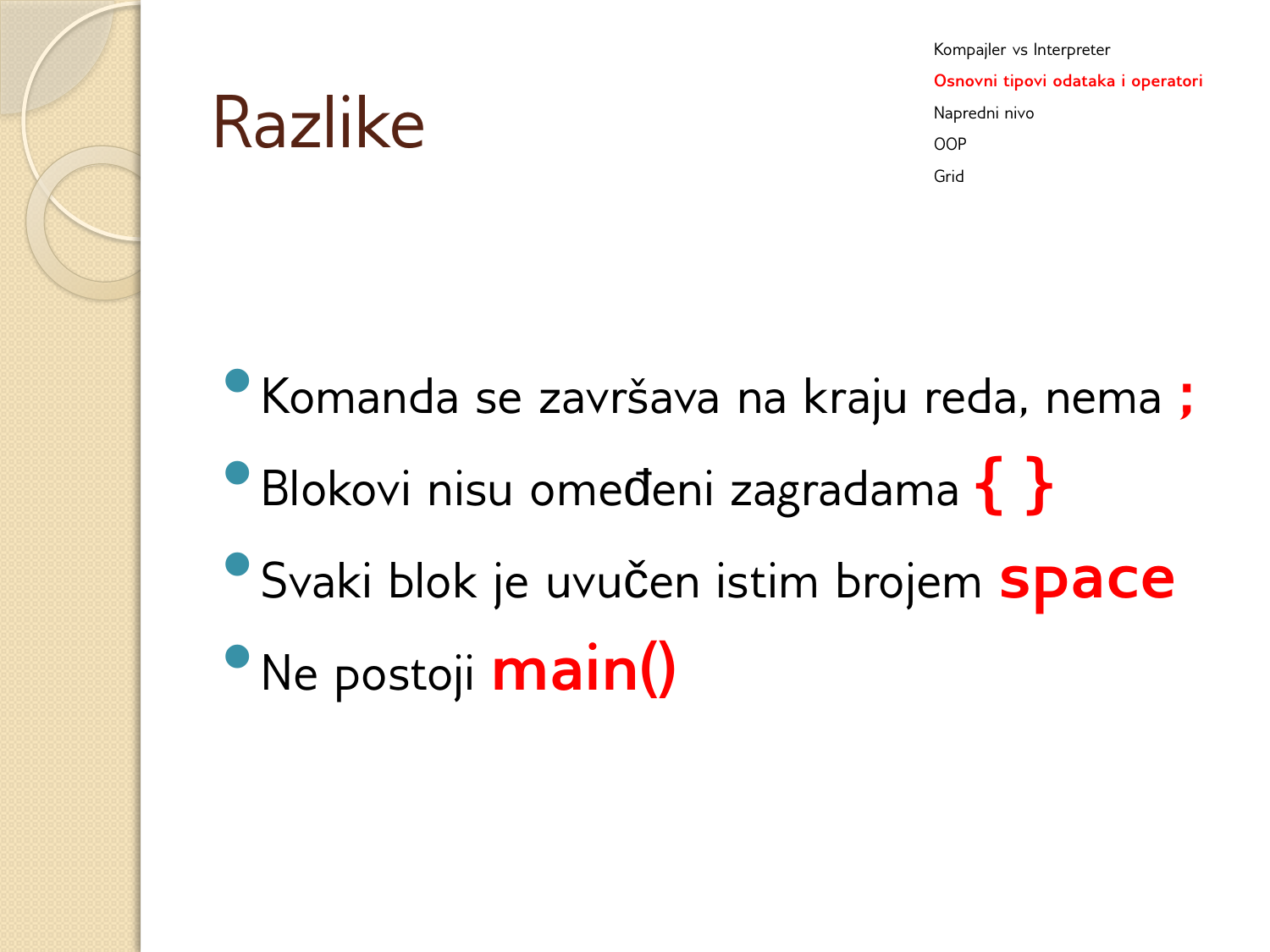

Kompajler vs Interpreter
Osnovni tipovi odataka i operatori
Napredni nivo
OOP
Grid
# Razlike
Komanda se završava na kraju reda, nema ;
Blokovi nisu omeđeni zagradama { }
Svaki blok je uvučen istim brojem space
Ne postoji main()